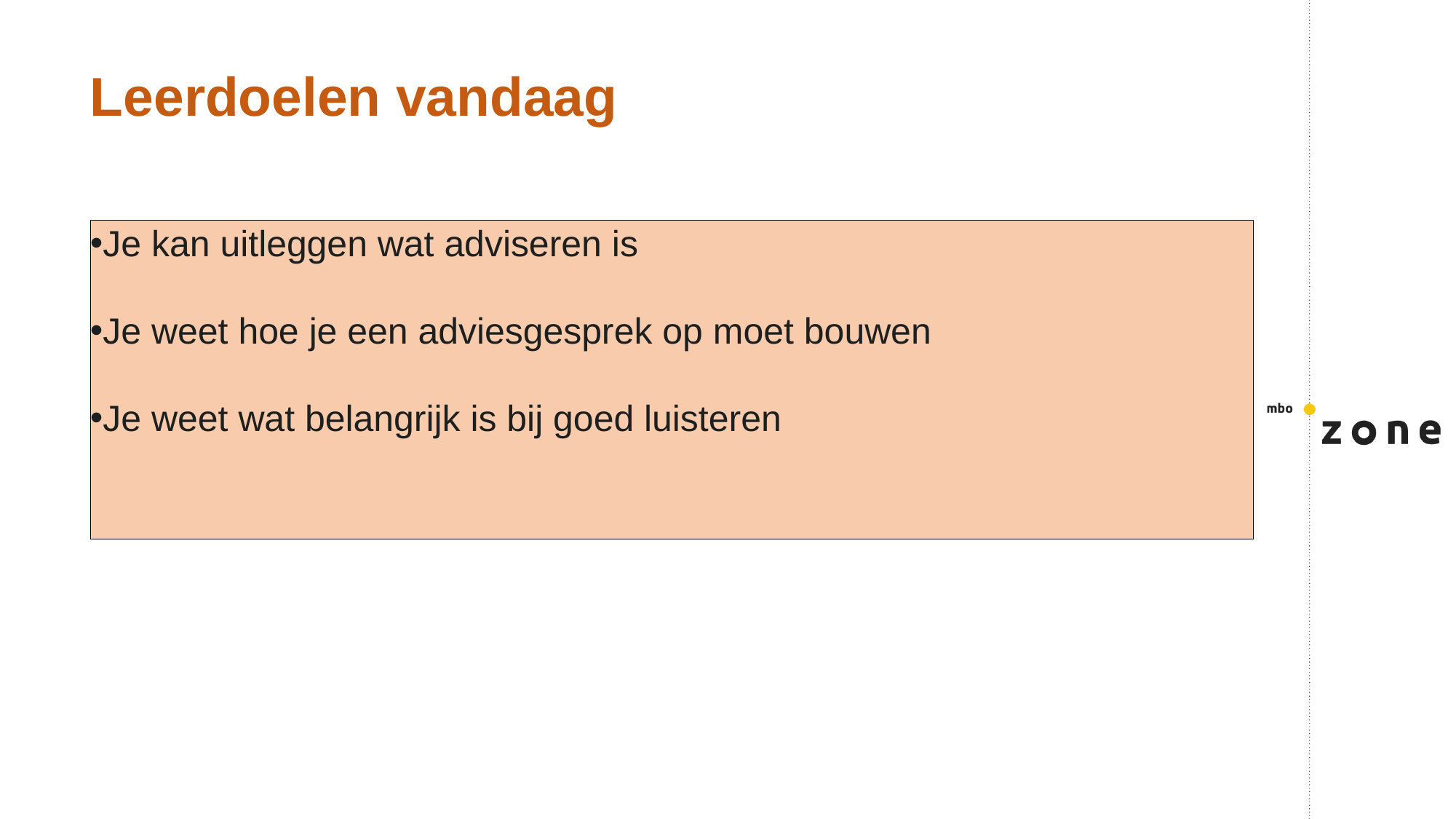

# Leerdoelen vandaag
Je kan uitleggen wat adviseren is

Je weet hoe je een adviesgesprek op moet bouwen

Je weet wat belangrijk is bij goed luisteren